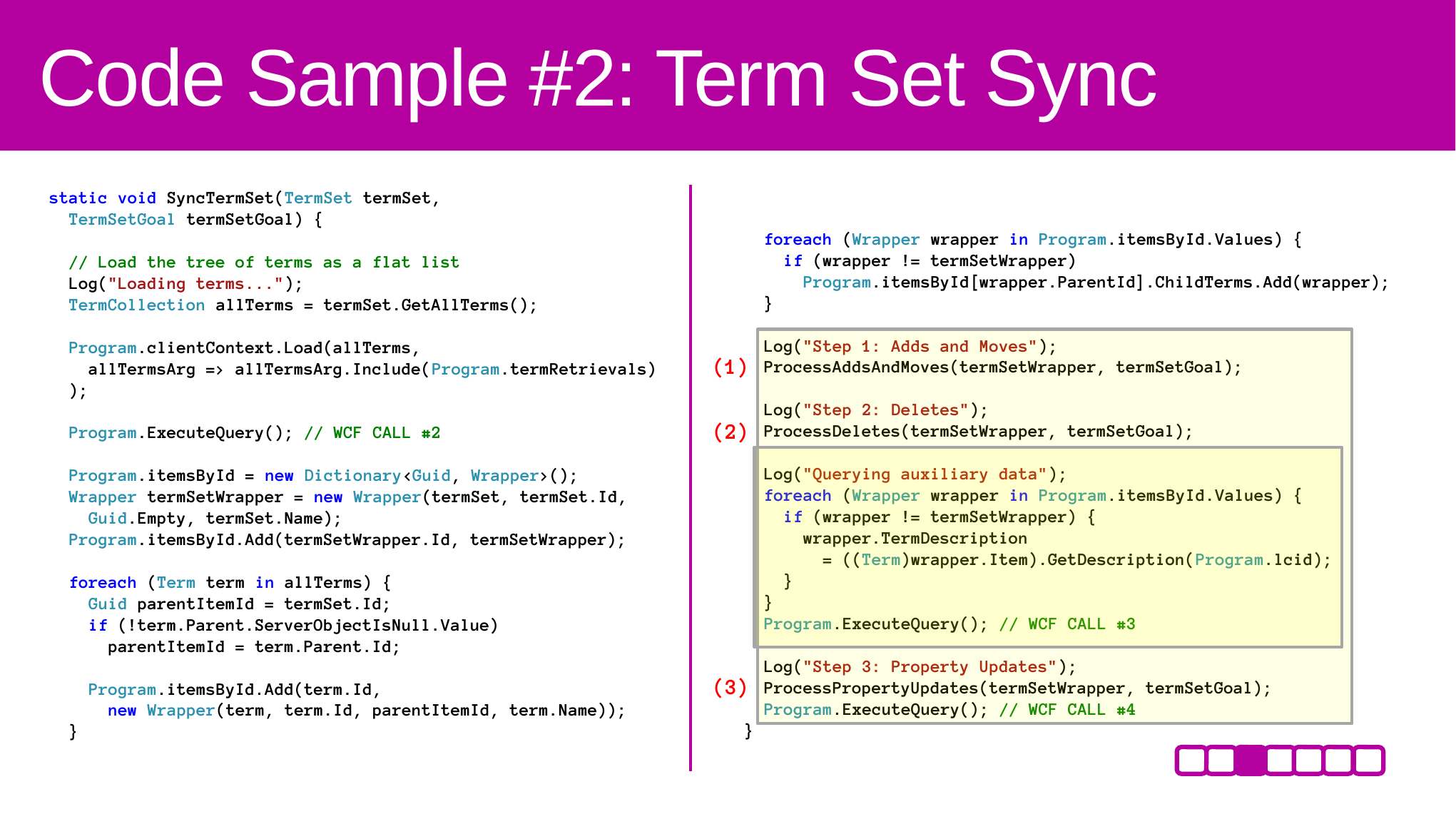

Code Sample #2: Term Set Sync
static void SyncTermSet(TermSet termSet,
  TermSetGoal termSetGoal) {

  // Load the tree of terms as a flat list
  Log("Loading terms...");
  TermCollection allTerms = termSet.GetAllTerms();

  Program.clientContext.Load(allTerms,
    allTermsArg => allTermsArg.Include(Program.termRetrievals)
  );

  Program.ExecuteQuery(); // WCF CALL #2

  Program.itemsById = new Dictionary<Guid, Wrapper>();
  Wrapper termSetWrapper = new Wrapper(termSet, termSet.Id,
    Guid.Empty, termSet.Name);
  Program.itemsById.Add(termSetWrapper.Id, termSetWrapper);

  foreach (Term term in allTerms) {
    Guid parentItemId = termSet.Id;
    if (!term.Parent.ServerObjectIsNull.Value)
      parentItemId = term.Parent.Id;

    Program.itemsById.Add(term.Id,
      new Wrapper(term, term.Id, parentItemId, term.Name));
  }
  foreach (Wrapper wrapper in Program.itemsById.Values) {
    if (wrapper != termSetWrapper)
      Program.itemsById[wrapper.ParentId].ChildTerms.Add(wrapper);
  }

  Log("Step 1: Adds and Moves");
  ProcessAddsAndMoves(termSetWrapper, termSetGoal);

  Log("Step 2: Deletes");
  ProcessDeletes(termSetWrapper, termSetGoal);

  Log("Querying auxiliary data");
  foreach (Wrapper wrapper in Program.itemsById.Values) {
    if (wrapper != termSetWrapper) {
      wrapper.TermDescription
        = ((Term)wrapper.Item).GetDescription(Program.lcid);
    }
  }
  Program.ExecuteQuery(); // WCF CALL #3

  Log("Step 3: Property Updates");
  ProcessPropertyUpdates(termSetWrapper, termSetGoal);
  Program.ExecuteQuery(); // WCF CALL #4
}

(1)
(2)
(3)